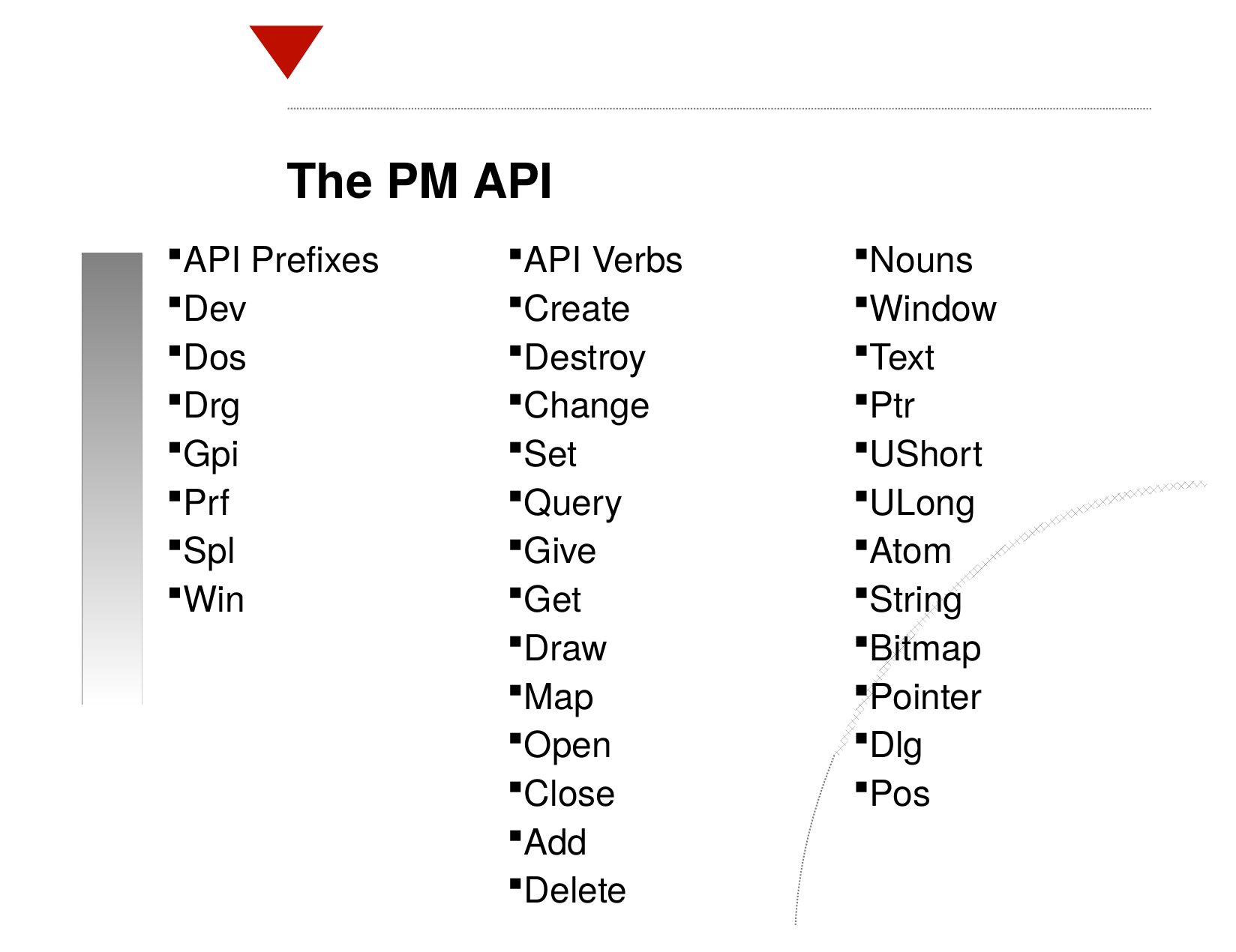

The PM API
API Prefixes
Dev
Dos
Drg
Gpi
Prf
Spl
Win
API Verbs
Create
Destroy
Change
Set
Query
Give
Get
Draw
Map
Open
Close
Add
Delete
Nouns
Window
Text
Ptr
UShort
ULong
Atom
String
Bitmap
Pointer
Dlg
Pos